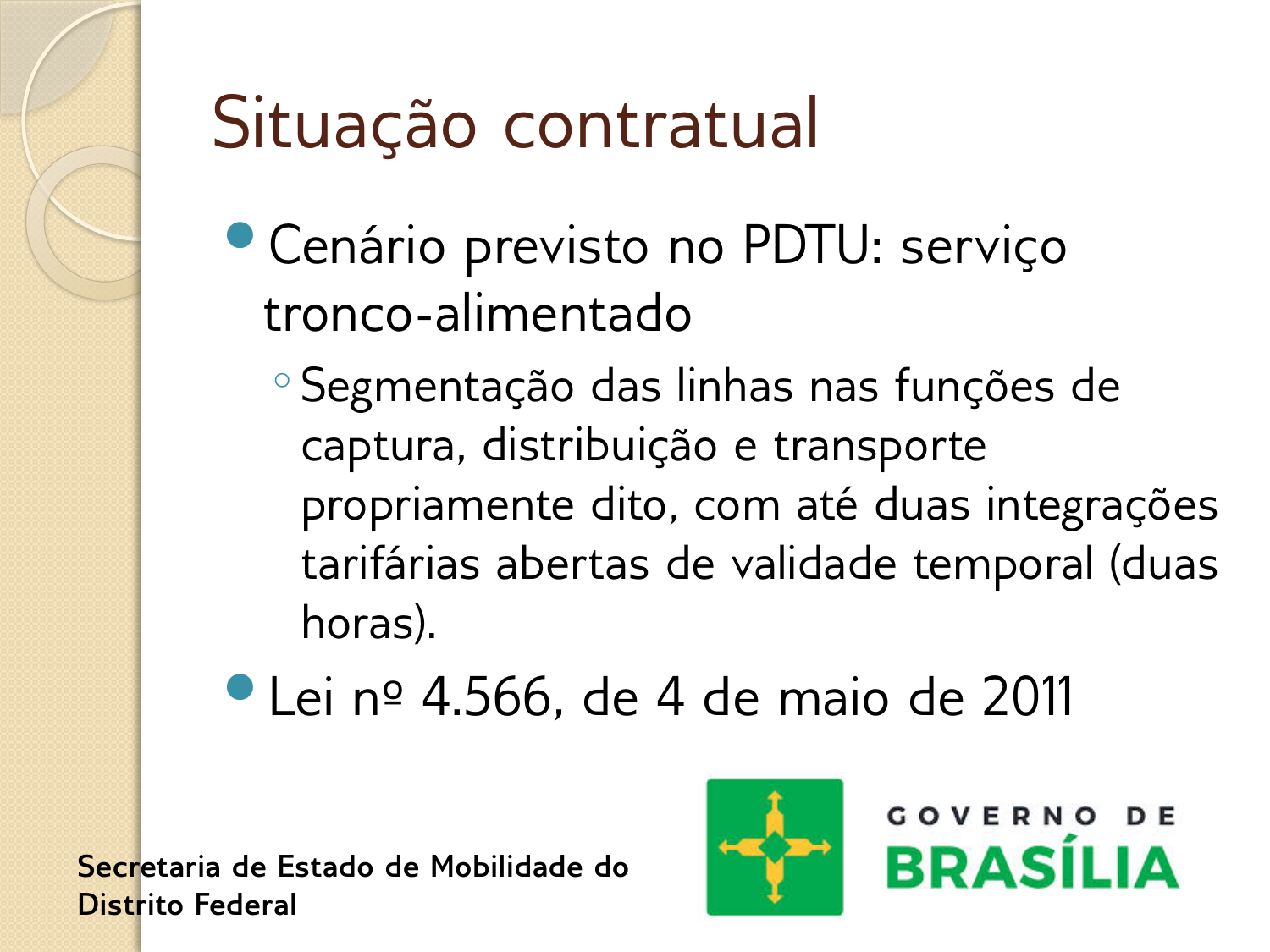

# Situação contratual
Cenário previsto no PDTU: serviço tronco-alimentado
Segmentação das linhas nas funções de captura, distribuição e transporte propriamente dito, com até duas integrações tarifárias abertas de validade temporal (duas horas).
Lei nº 4.566, de 4 de maio de 2011